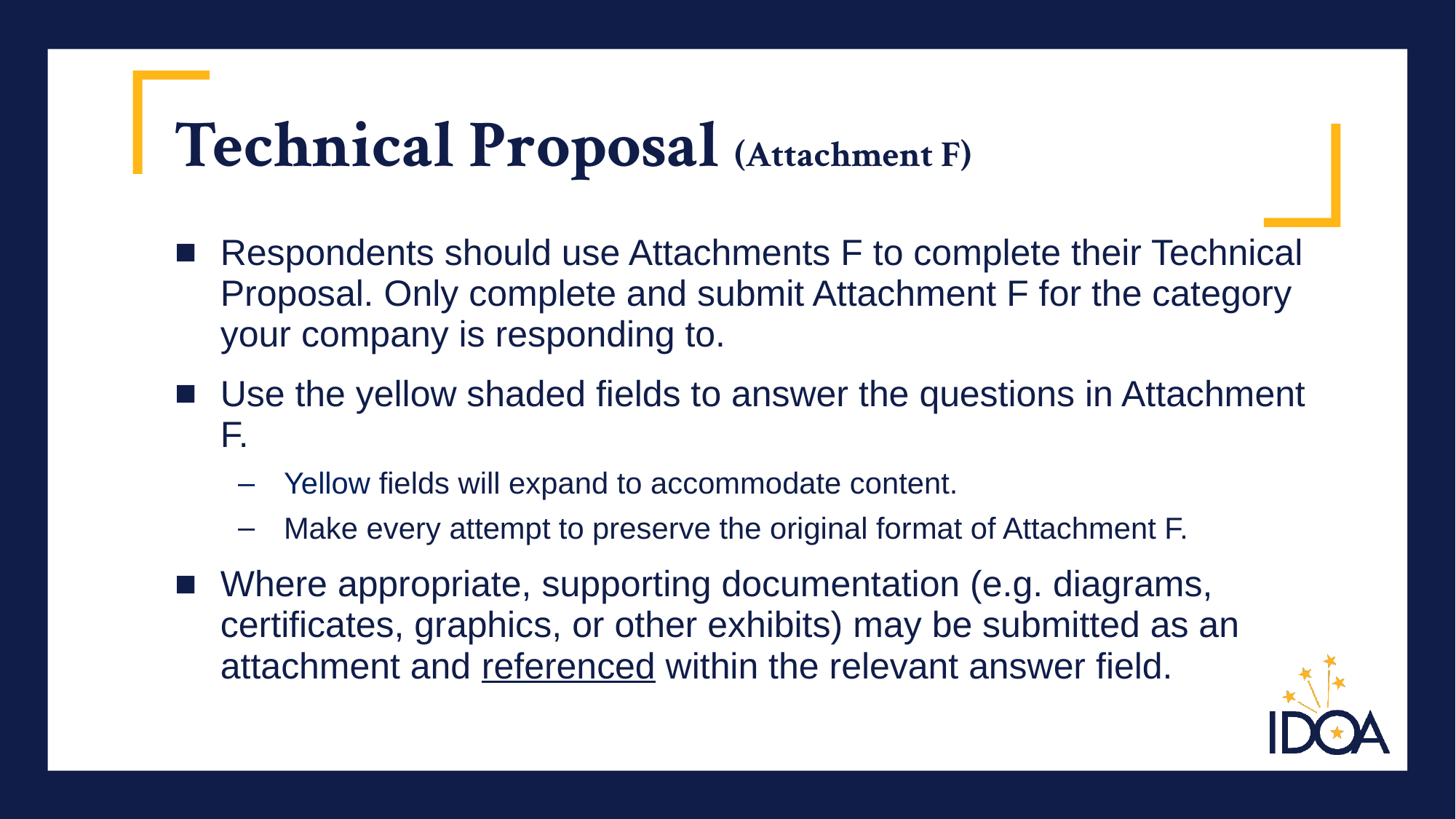

# Technical Proposal (Attachment F)
Respondents should use Attachments F to complete their Technical Proposal. Only complete and submit Attachment F for the category your company is responding to.
Use the yellow shaded fields to answer the questions in Attachment F.
Yellow fields will expand to accommodate content.
Make every attempt to preserve the original format of Attachment F.
Where appropriate, supporting documentation (e.g. diagrams, certificates, graphics, or other exhibits) may be submitted as an attachment and referenced within the relevant answer field.